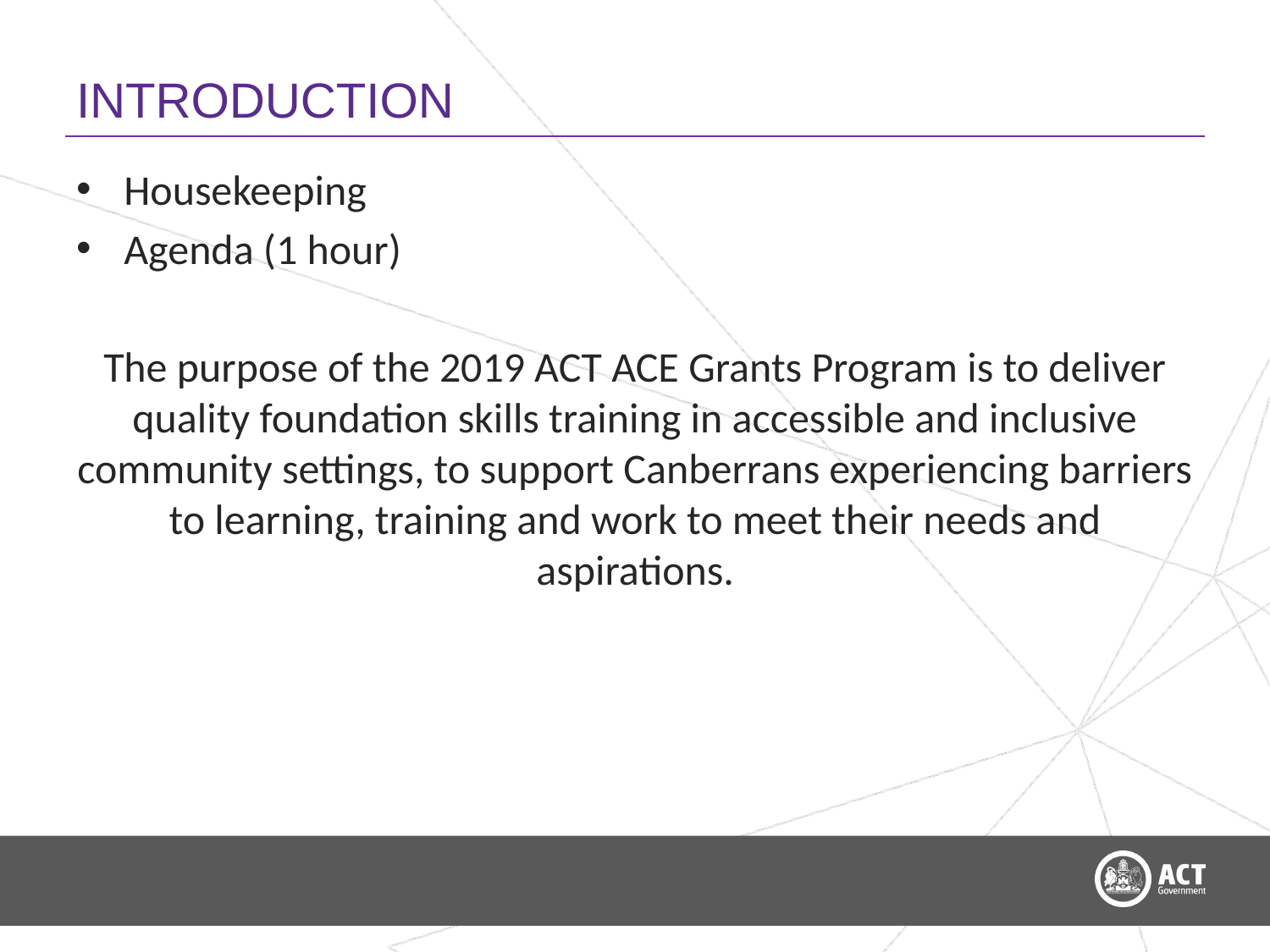

# INTRODUCTION
Housekeeping
Agenda (1 hour)

The purpose of the 2019 ACT ACE Grants Program is to deliver quality foundation skills training in accessible and inclusive community settings, to support Canberrans experiencing barriers to learning, training and work to meet their needs and aspirations.